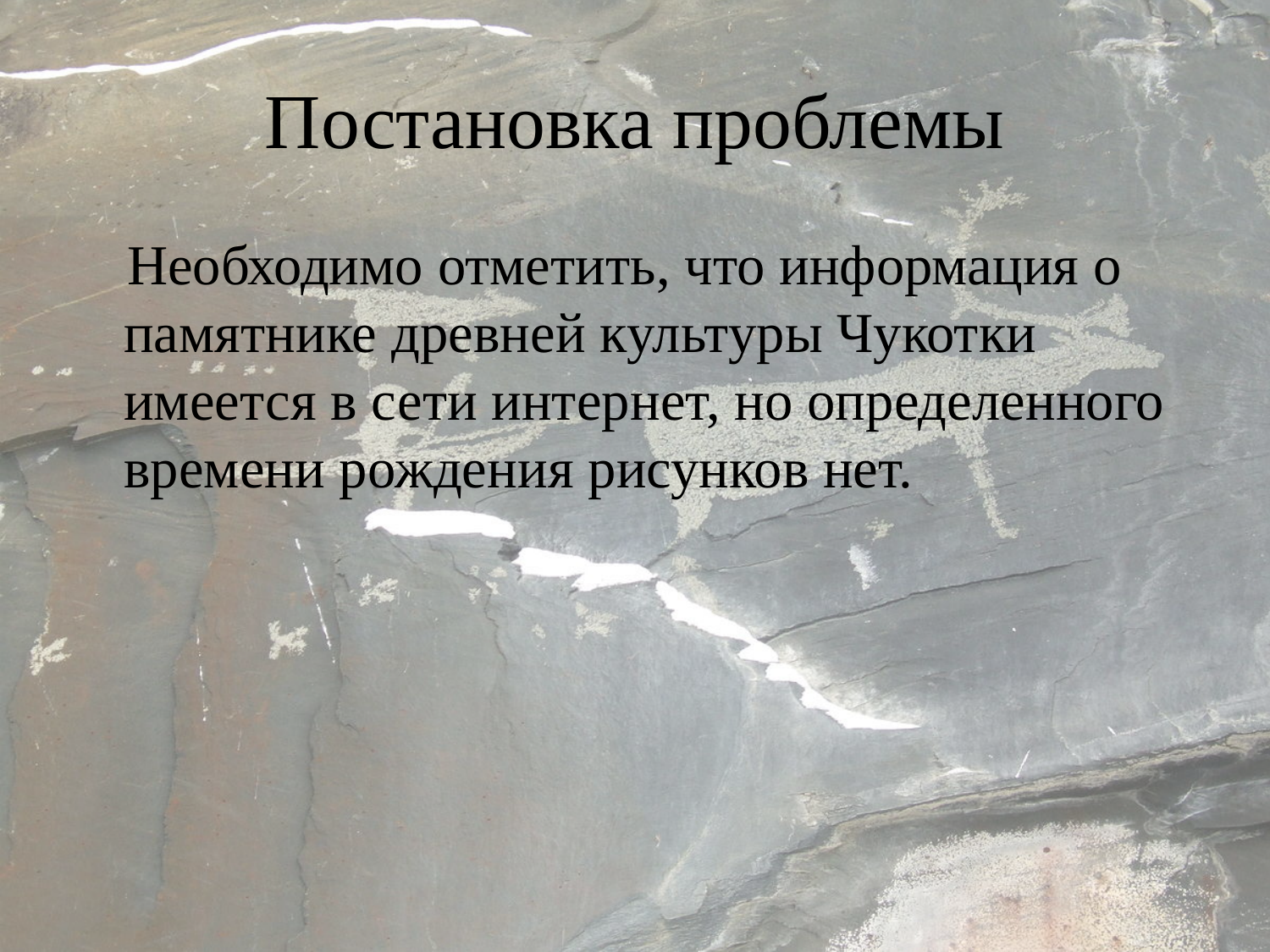

# Постановка проблемы
    Необходимо отметить, что информация о памятнике древней культуры Чукотки имеется в сети интернет, но определенного времени рождения рисунков нет.